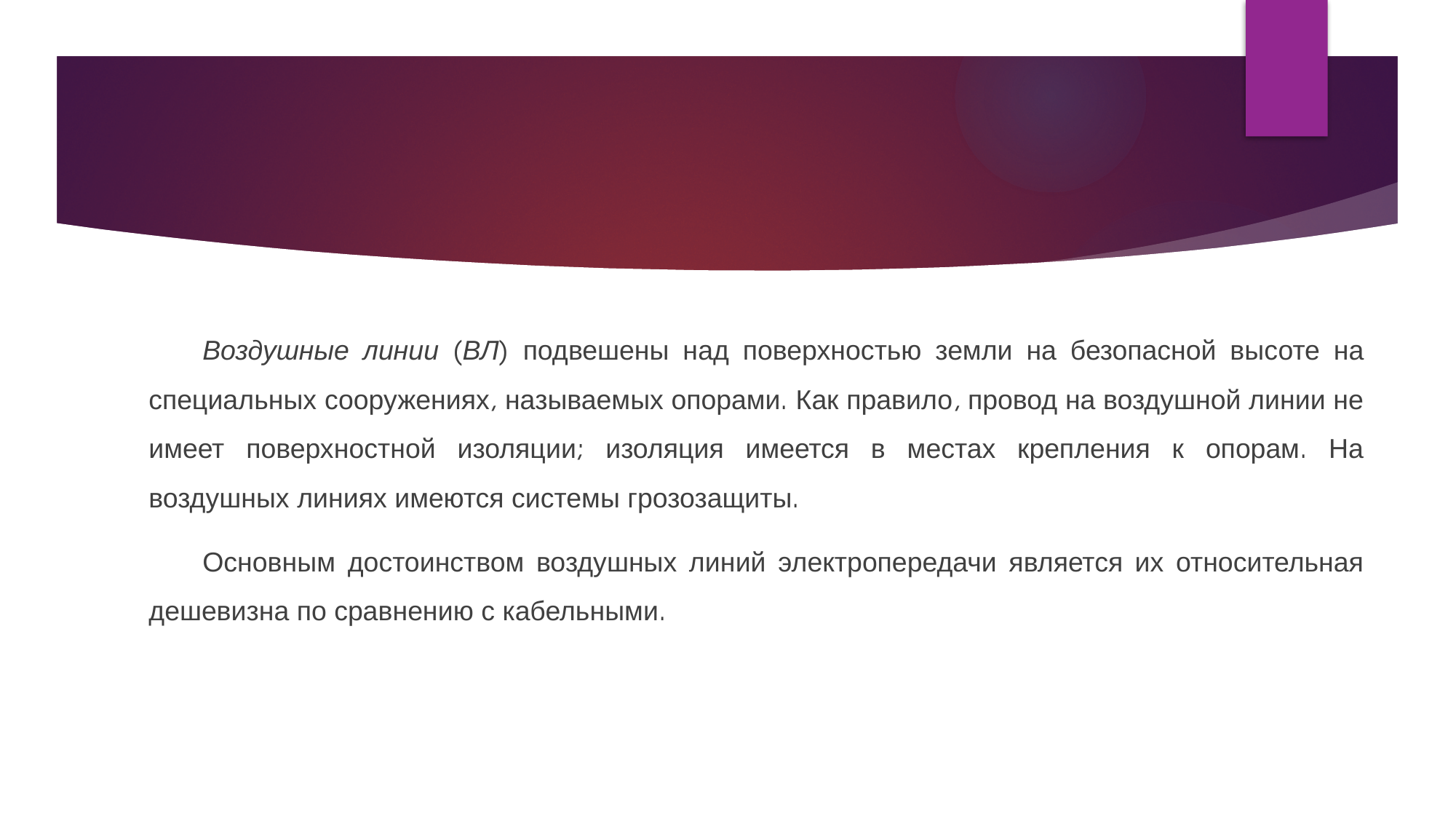

#
Воздушные линии (ВЛ) подвешены над поверхностью земли на безопасной высоте на специальных сооружениях, называемых опорами. Как правило, провод на воздушной линии не имеет поверхностной изоляции; изоляция имеется в местах крепления к опорам. На воздушных линиях имеются системы грозозащиты.
Основным достоинством воздушных линий электропередачи является их относительная дешевизна по сравнению с кабельными.